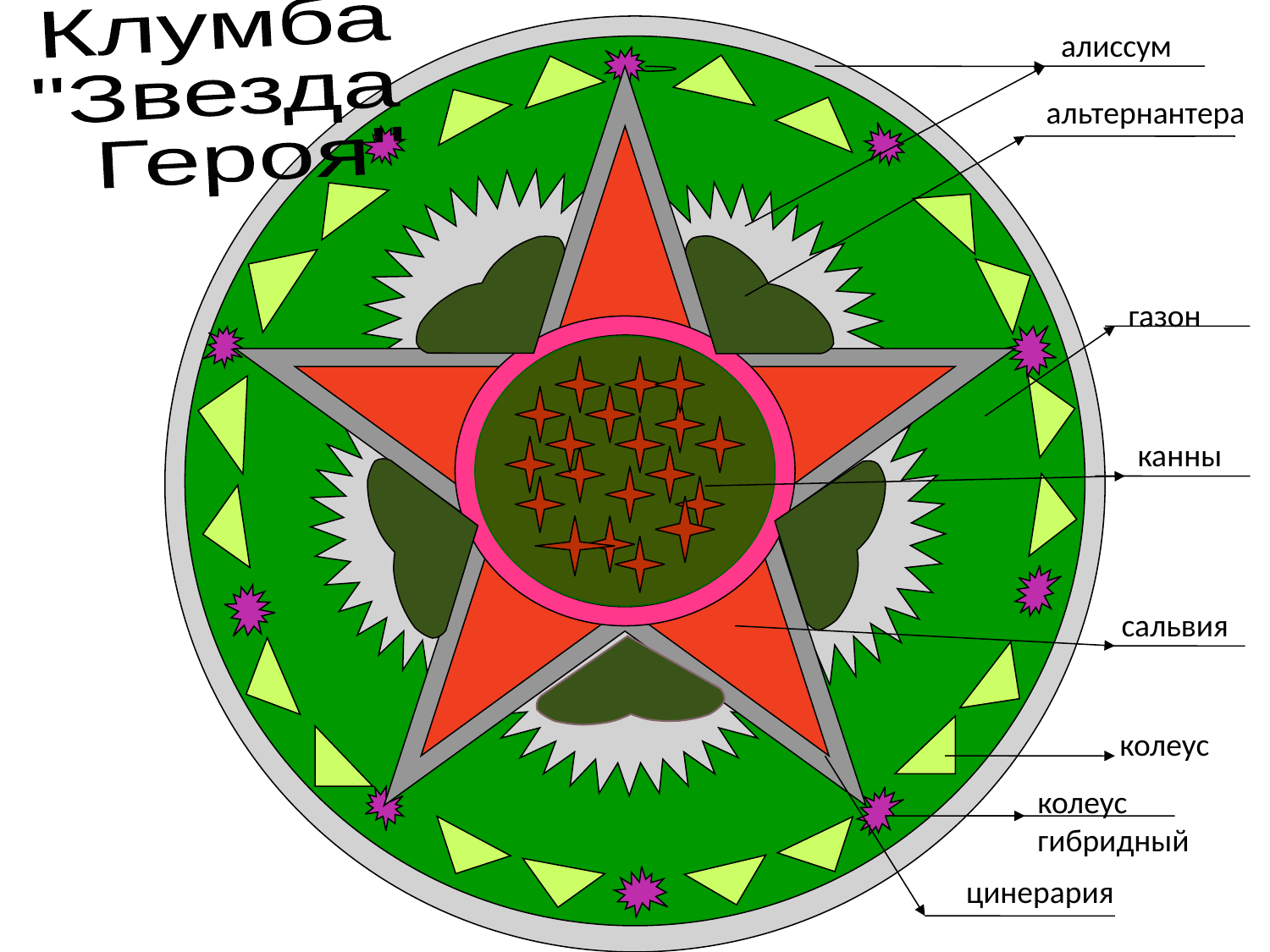

Клумба
"Звезда
 Героя"

алиссум

альтернантера

газон

канны

сальвия

колеус

колеус
гибридный

цинерария